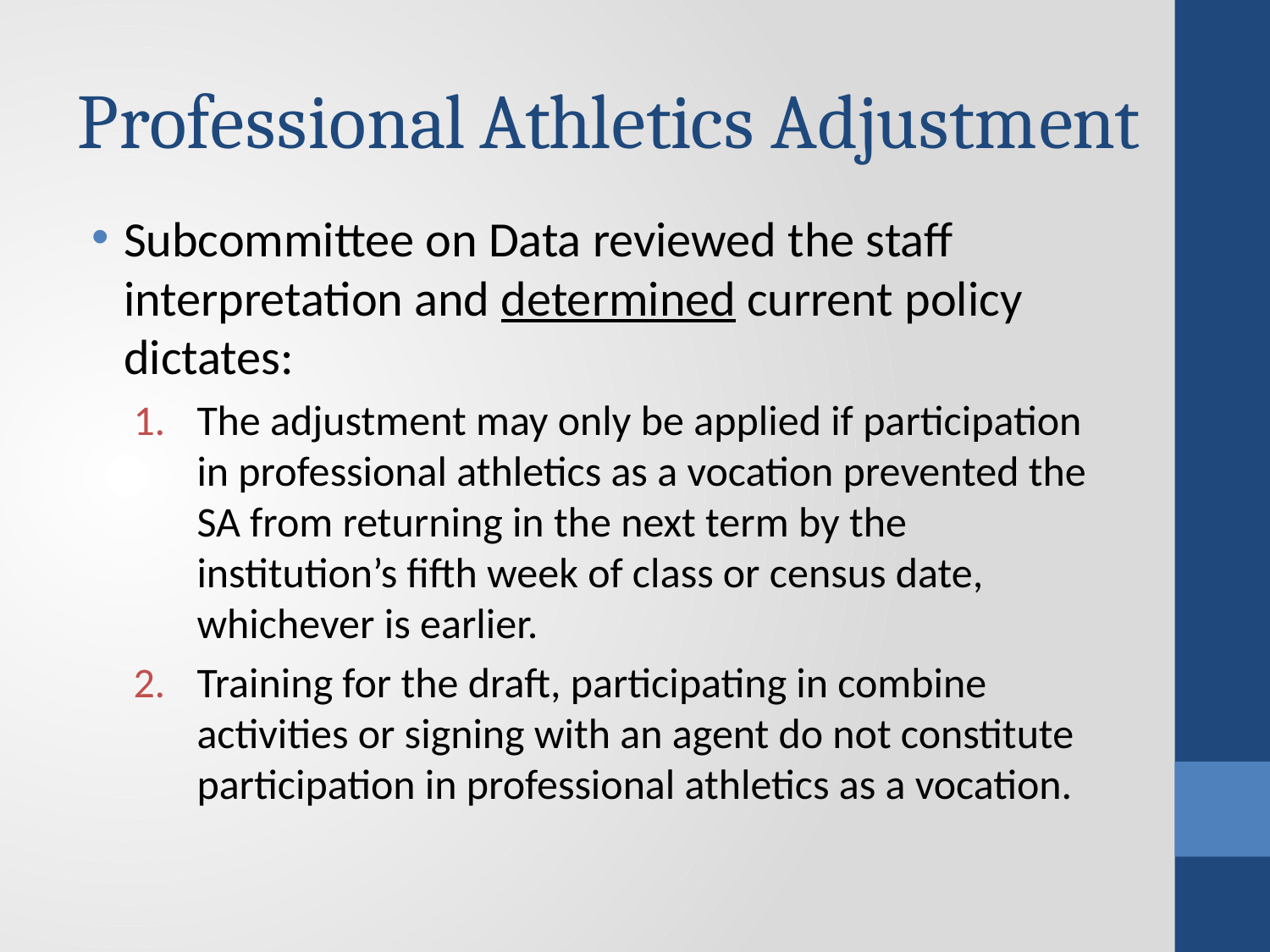

# Professional Athletics Adjustment
Subcommittee on Data reviewed the staff interpretation and determined current policy dictates:
The adjustment may only be applied if participation in professional athletics as a vocation prevented the SA from returning in the next term by the institution’s fifth week of class or census date, whichever is earlier.
Training for the draft, participating in combine activities or signing with an agent do not constitute participation in professional athletics as a vocation.